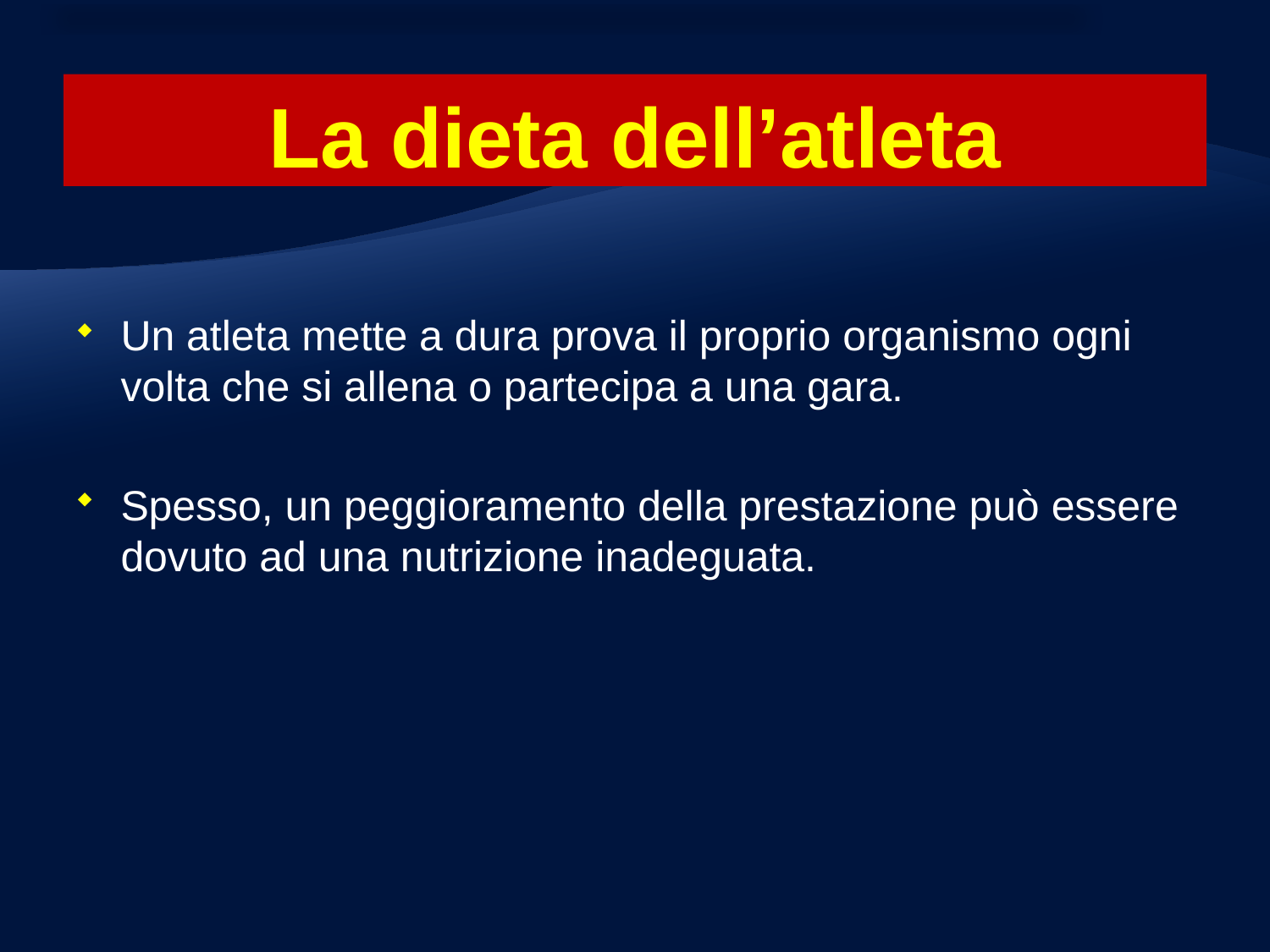

# La dieta dell’atleta
Un atleta mette a dura prova il proprio organismo ogni volta che si allena o partecipa a una gara.

Spesso, un peggioramento della prestazione può essere dovuto ad una nutrizione inadeguata.